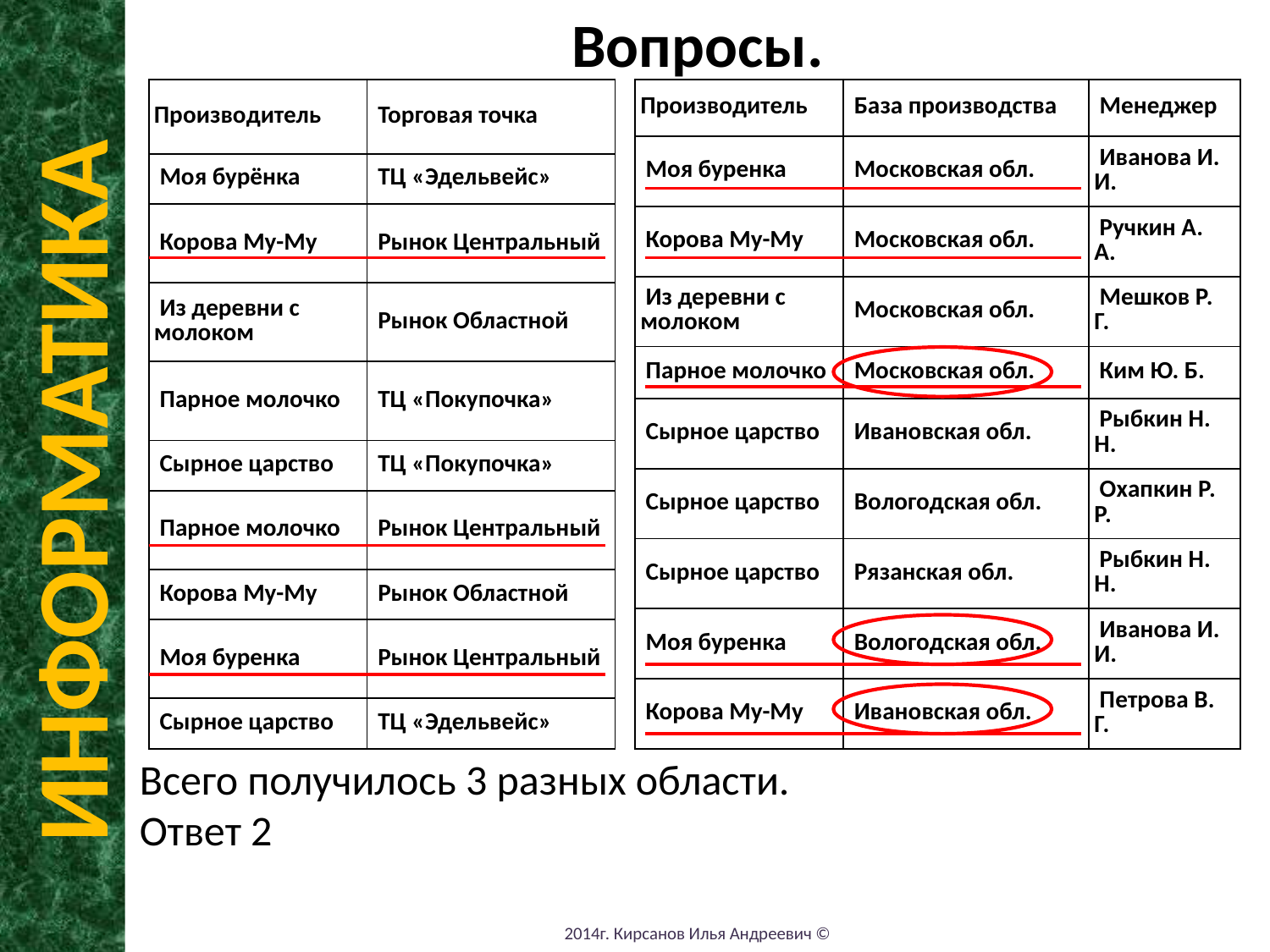

Вопросы.

| Производитель | Торговая точка |
| --- | --- |
| Моя бурёнка | ТЦ «Эдельвейс» |
| Корова Му-Му | Рынок Центральный |
| Из деревни с молоком | Рынок Областной |
| Парное молочко | ТЦ «Покупочка» |
| Сырное царство | ТЦ «Покупочка» |
| Парное молочко | Рынок Центральный |
| Корова Му-Му | Рынок Областной |
| Моя буренка | Рынок Центральный |
| Сырное царство | ТЦ «Эдельвейс» |
| Производитель | База производства | Менеджер |
| --- | --- | --- |
| Моя буренка | Московская обл. | Иванова И. И. |
| Корова Му-Му | Московская обл. | Ручкин А. А. |
| Из деревни с молоком | Московская обл. | Мешков Р. Г. |
| Парное молочко | Московская обл. | Ким Ю. Б. |
| Сырное царство | Ивановская обл. | Рыбкин Н. Н. |
| Сырное царство | Вологодская обл. | Охапкин Р. Р. |
| Сырное царство | Рязанская обл. | Рыбкин Н. Н. |
| Моя буренка | Вологодская обл. | Иванова И. И. |
| Корова Му-Му | Ивановская обл. | Петрова В. Г. |

Всего получилось 3 разных области.
Ответ 2

ИНФОРМАТИКА

2014г. Кирсанов Илья Андреевич ©